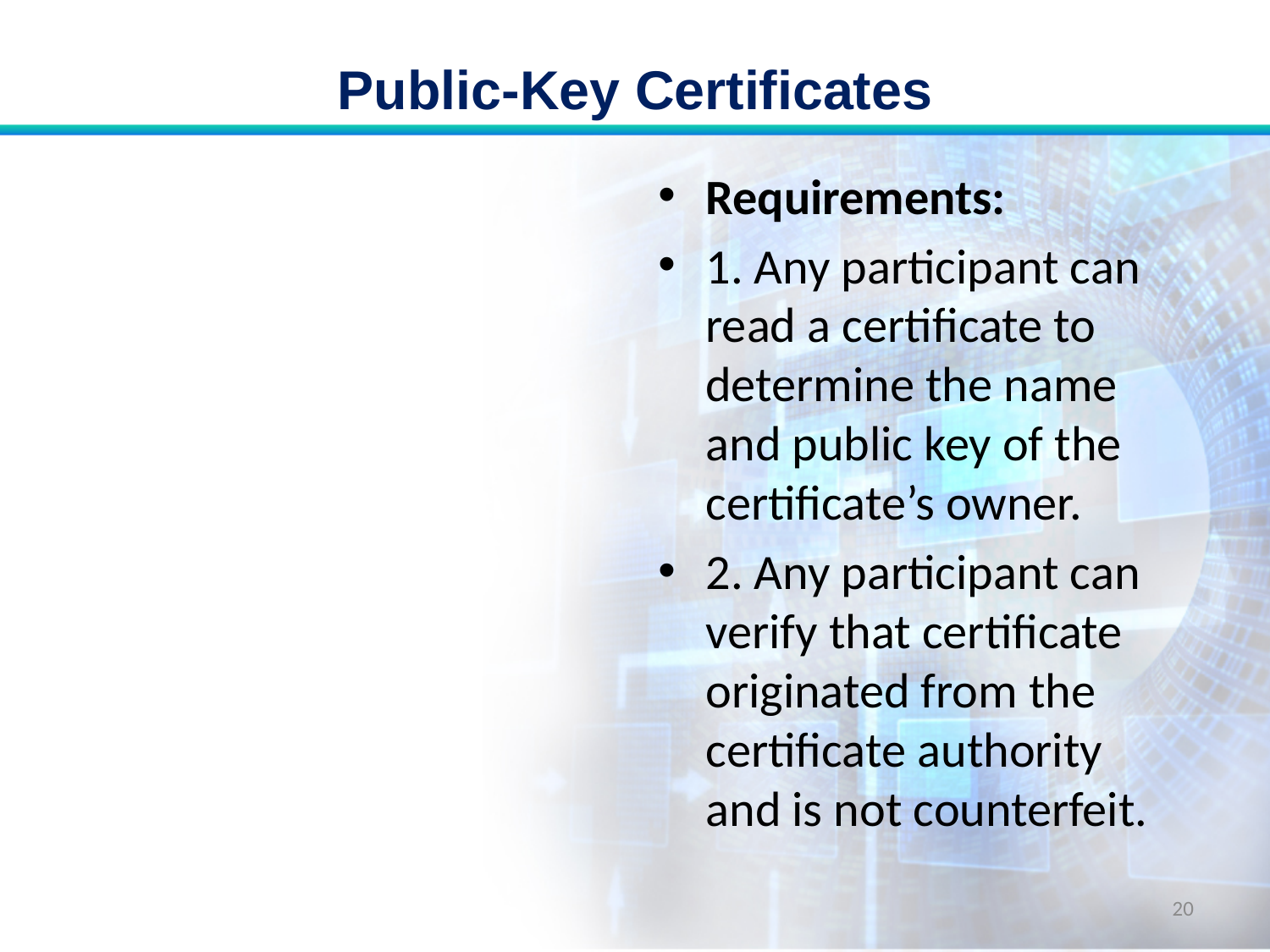

# Public-Key Certificates
Requirements:
1. Any participant can read a certificate to determine the name and public key of the certificate’s owner.
2. Any participant can verify that certificate originated from the certificate authority and is not counterfeit.
20